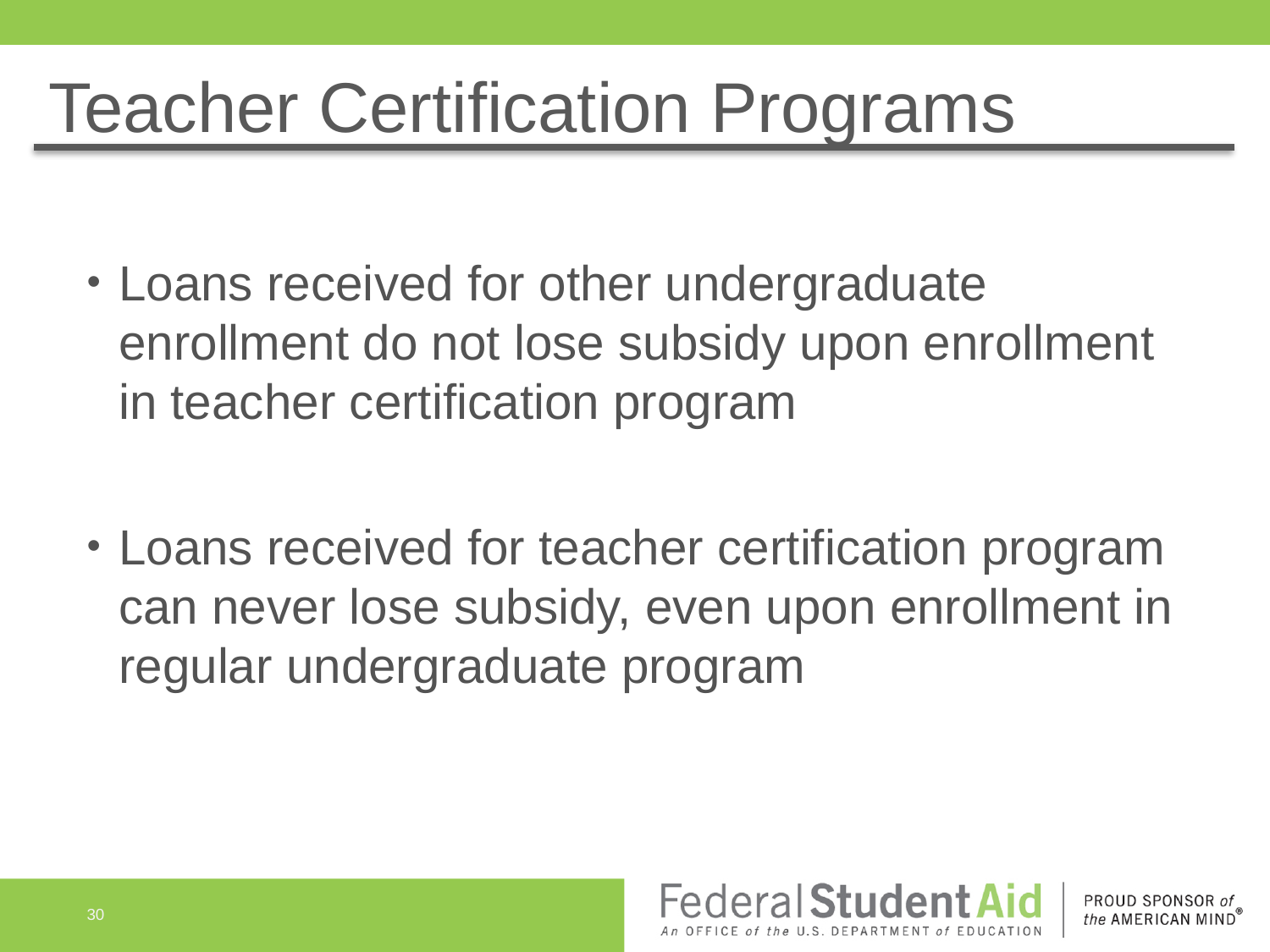

# Teacher Certification Programs

Loans received for other undergraduate enrollment do not lose subsidy upon enrollment in teacher certification program
Loans received for teacher certification program can never lose subsidy, even upon enrollment in regular undergraduate program
30